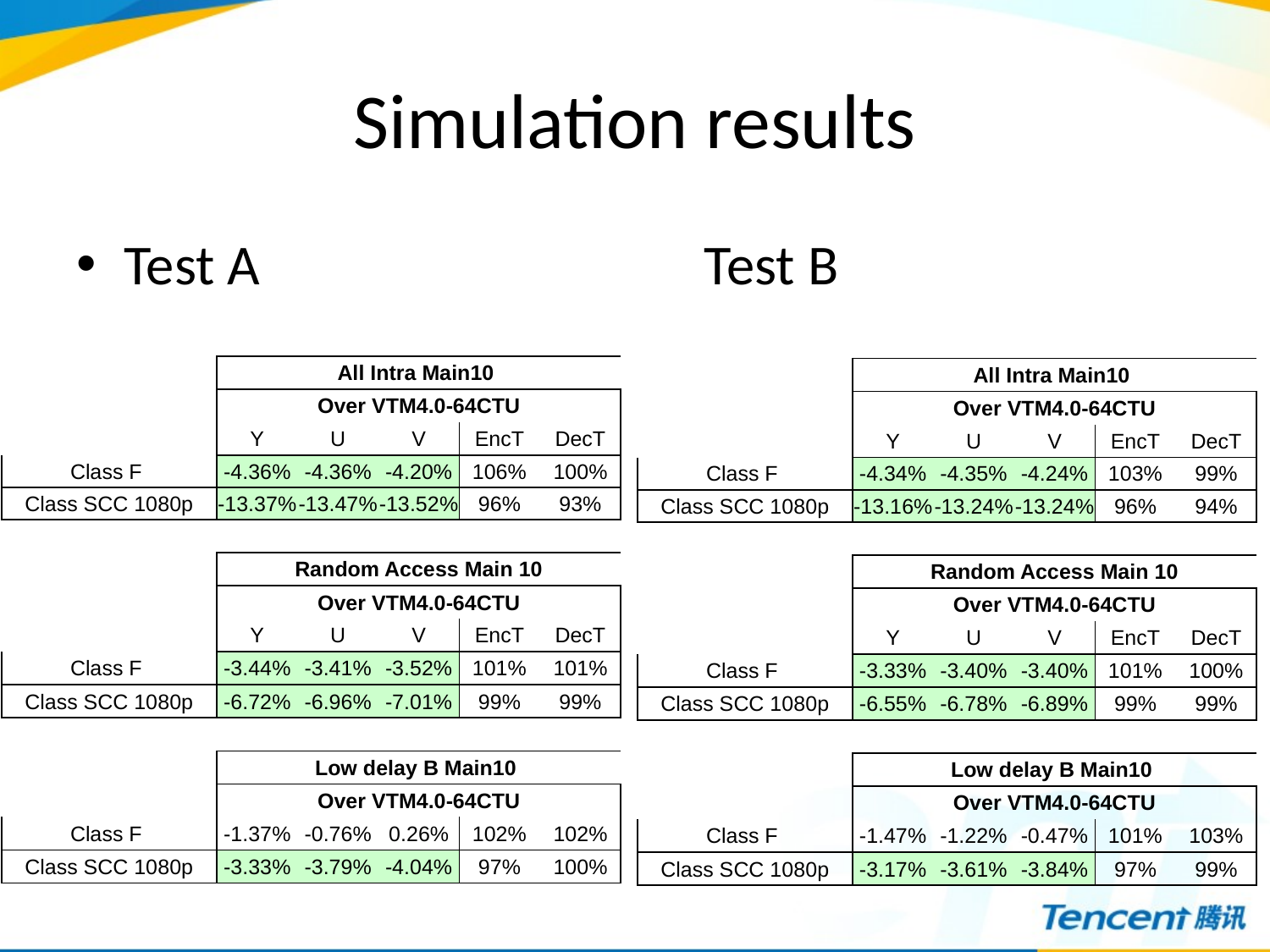

# Simulation results
Test A                                   Test B
|  | All Intra Main10 |  |  |  |  |
| --- | --- | --- | --- | --- | --- |
|  | Over VTM4.0-64CTU |  |  |  |  |
|  | Y | U | V | EncT | DecT |
| Class F | -4.36% | -4.36% | -4.20% | 106% | 100% |
| Class SCC 1080p | -13.37% | -13.47% | -13.52% | 96% | 93% |
|  |  |  |  |  |  |
|  | Random Access Main 10 |  |  |  |  |
|  | Over VTM4.0-64CTU |  |  |  |  |
|  | Y | U | V | EncT | DecT |
| Class F | -3.44% | -3.41% | -3.52% | 101% | 101% |
| Class SCC 1080p | -6.72% | -6.96% | -7.01% | 99% | 99% |
|  |  |  |  |  |  |
|  | Low delay B Main10 |  |  |  |  |
|  | Over VTM4.0-64CTU |  |  |  |  |
| Class F | -1.37% | -0.76% | 0.26% | 102% | 102% |
| Class SCC 1080p | -3.33% | -3.79% | -4.04% | 97% | 100% |
|  | All Intra Main10 |  |  |  |  |
| --- | --- | --- | --- | --- | --- |
|  | Over VTM4.0-64CTU |  |  |  |  |
|  | Y | U | V | EncT | DecT |
| Class F | -4.34% | -4.35% | -4.24% | 103% | 99% |
| Class SCC 1080p | -13.16% | -13.24% | -13.24% | 96% | 94% |
|  |  |  |  |  |  |
|  | Random Access Main 10 |  |  |  |  |
|  | Over VTM4.0-64CTU |  |  |  |  |
|  | Y | U | V | EncT | DecT |
| Class F | -3.33% | -3.40% | -3.40% | 101% | 100% |
| Class SCC 1080p | -6.55% | -6.78% | -6.89% | 99% | 99% |
|  |  |  |  |  |  |
|  | Low delay B Main10 |  |  |  |  |
|  | Over VTM4.0-64CTU |  |  |  |  |
| Class F | -1.47% | -1.22% | -0.47% | 101% | 103% |
| Class SCC 1080p | -3.17% | -3.61% | -3.84% | 97% | 99% |